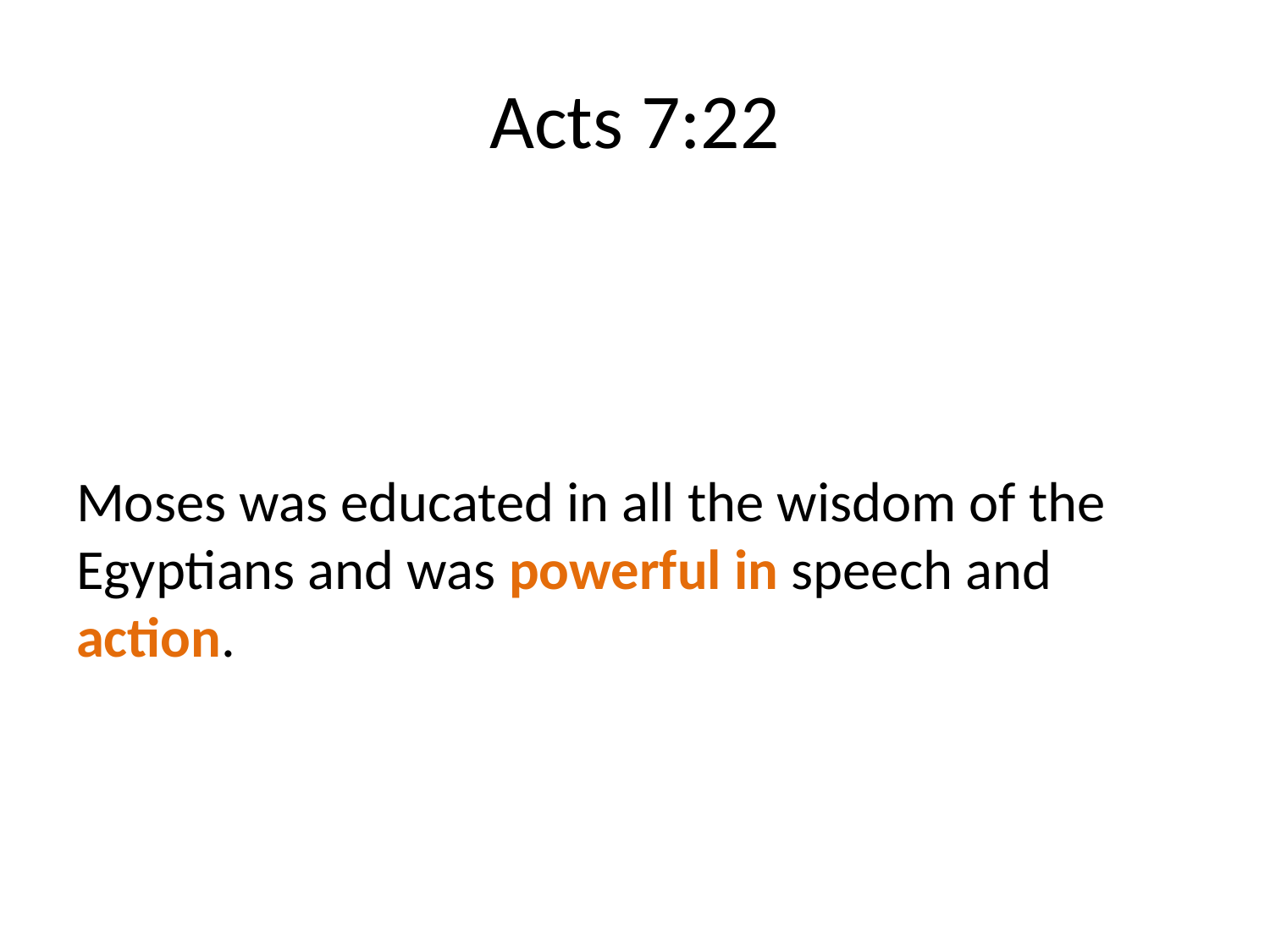

# Acts 7:22

Moses was educated in all the wisdom of the Egyptians and was powerful in speech and action.